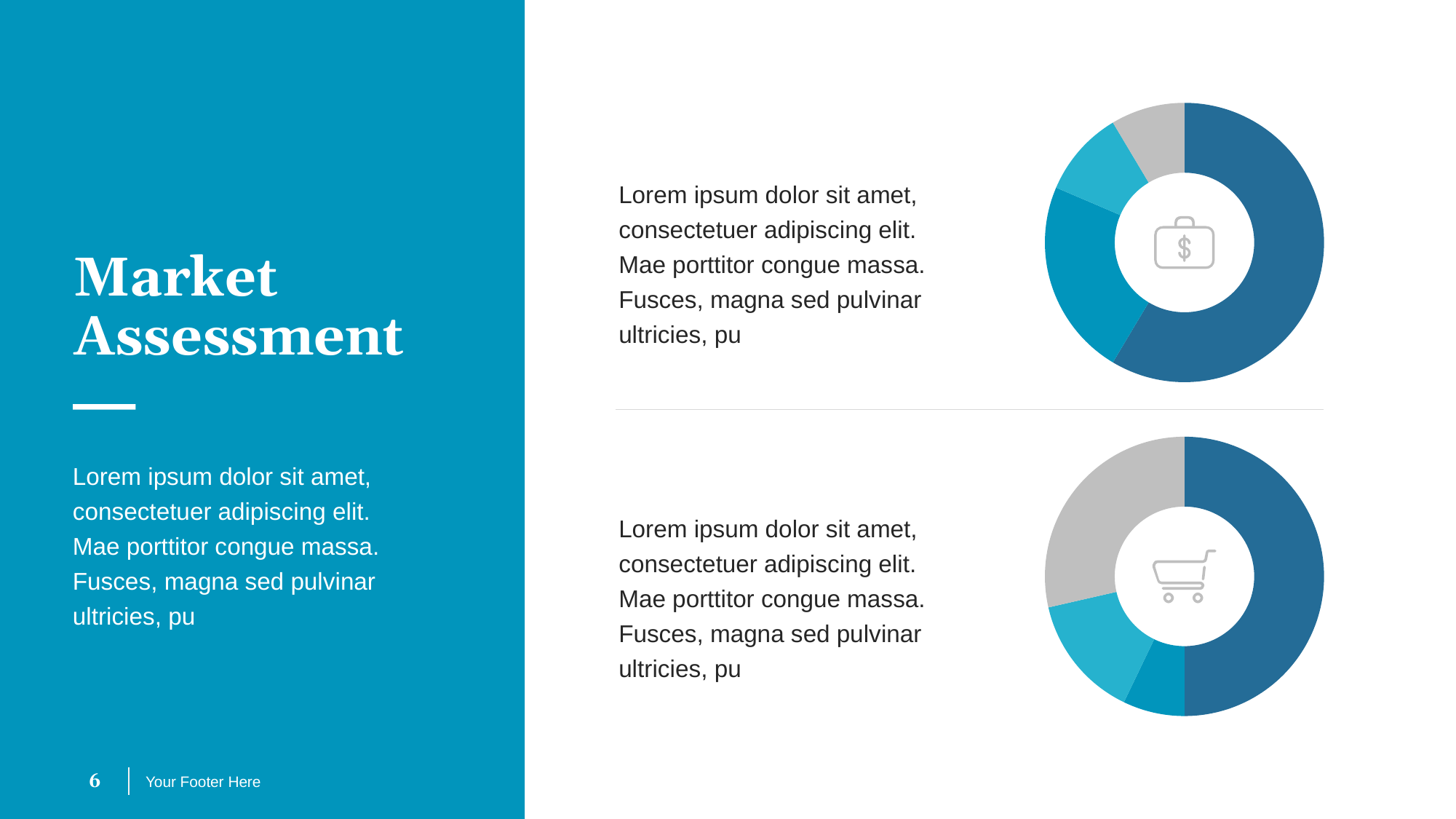

### Chart

| Category | Sales |
|---|---|
| 1st Qtr | 8.2 |
| 2nd Qtr | 3.2 |
| 3rd Qtr | 1.4 |
| 4th Qtr | 1.2 |
Lorem ipsum dolor sit amet, consectetuer adipiscing elit. Mae porttitor congue massa. Fusces, magna sed pulvinar ultricies, pu

# Market Assessment

### Chart

| Category | Sales |
|---|---|
| 1st Qtr | 7.0 |
| 2nd Qtr | 1.0 |
| 3rd Qtr | 2.0 |
| 4th Qtr | 4.0 |
Lorem ipsum dolor sit amet, consectetuer adipiscing elit. Mae porttitor congue massa. Fusces, magna sed pulvinar ultricies, pu
Lorem ipsum dolor sit amet, consectetuer adipiscing elit. Mae porttitor congue massa. Fusces, magna sed pulvinar ultricies, pu

6
Your Footer Here